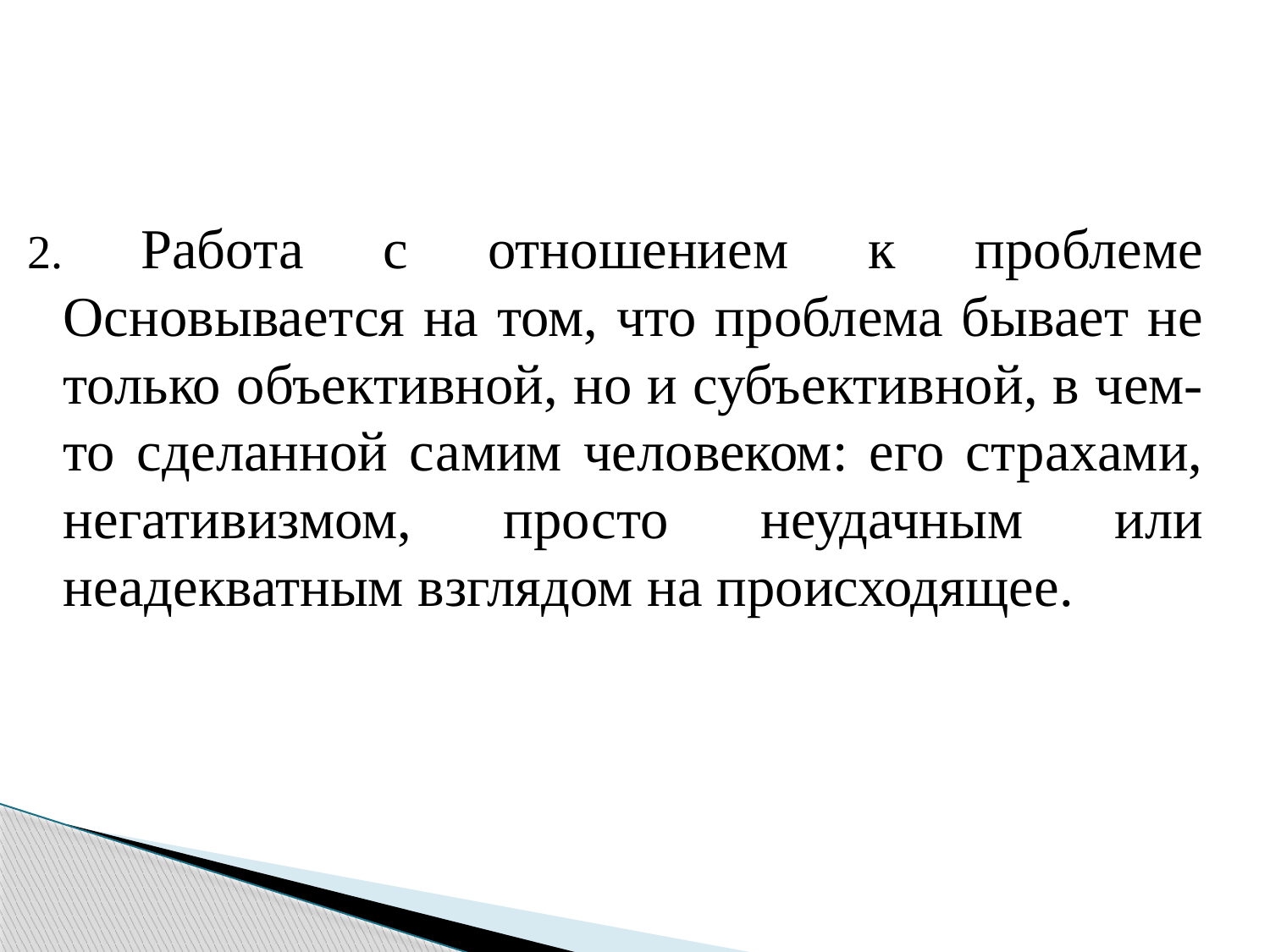

#
2. Работа с отношением к проблеме Основывается на том, что проблема бывает не только объективной, но и субъективной, в чем-то сделанной самим человеком: его страхами, негативизмом, просто неудачным или неадекватным взглядом на происходящее.